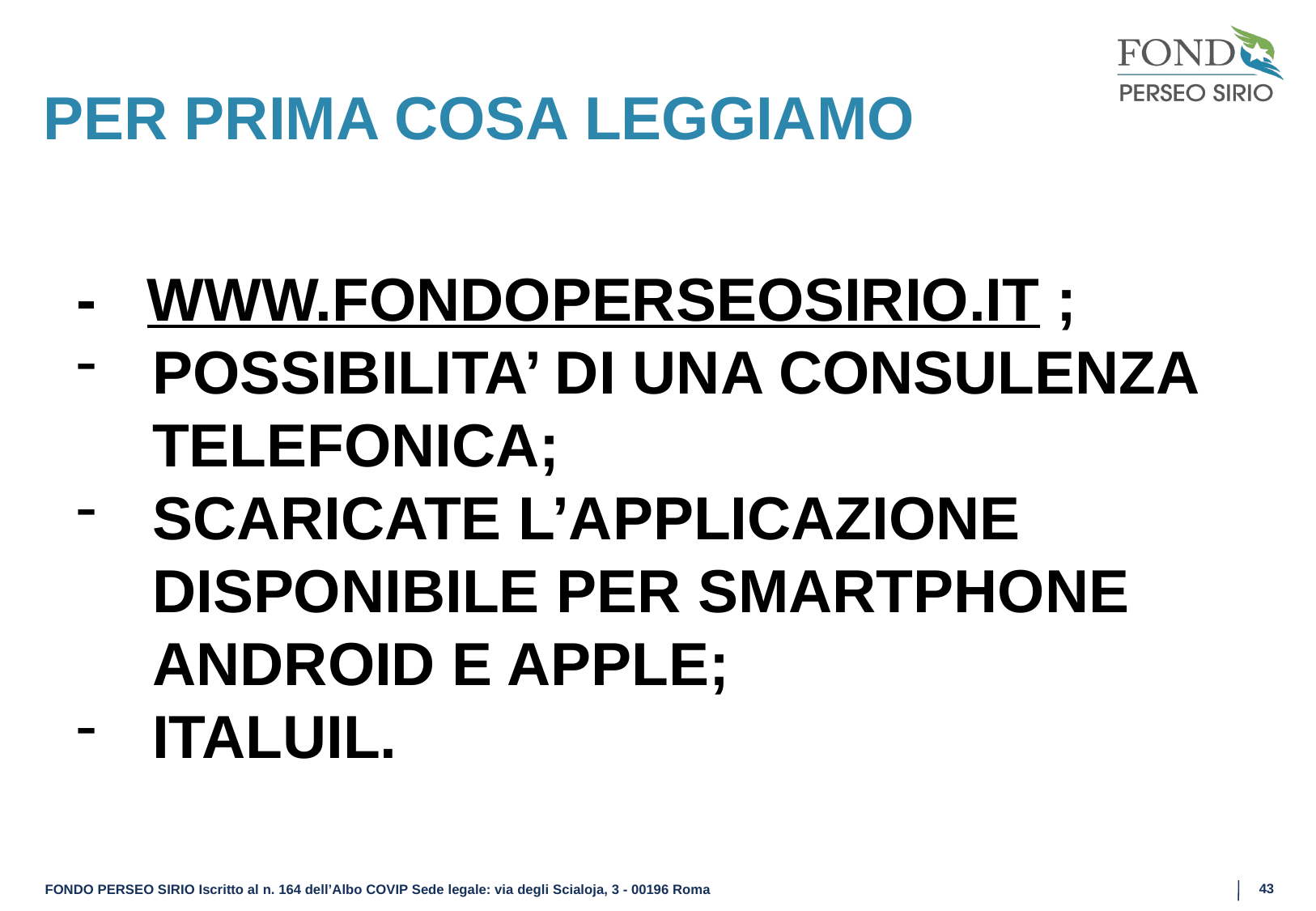

# PER PRIMA COSA LEGGIAMO
-   WWW.FONDOPERSEOSIRIO.IT ;
POSSIBILITA’ DI UNA CONSULENZA TELEFONICA;
SCARICATE L’APPLICAZIONE DISPONIBILE PER SMARTPHONE ANDROID E APPLE;
ITALUIL.

43
FONDO PERSEO SIRIO Iscritto al n. 164 dell’Albo COVIP Sede legale: via degli Scialoja, 3 - 00196 Roma